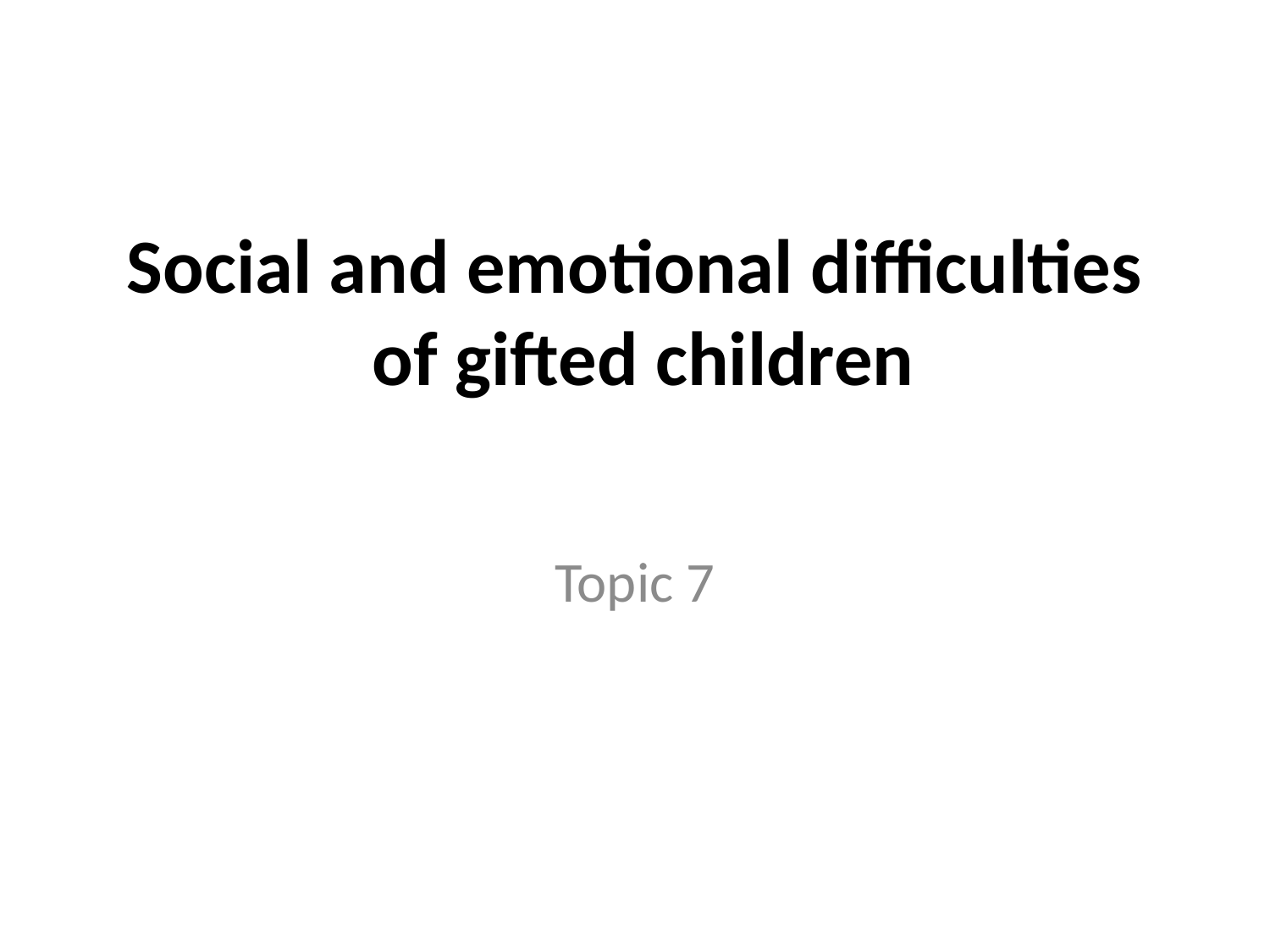

# Social and emotional difficulties of gifted children
Topic 7